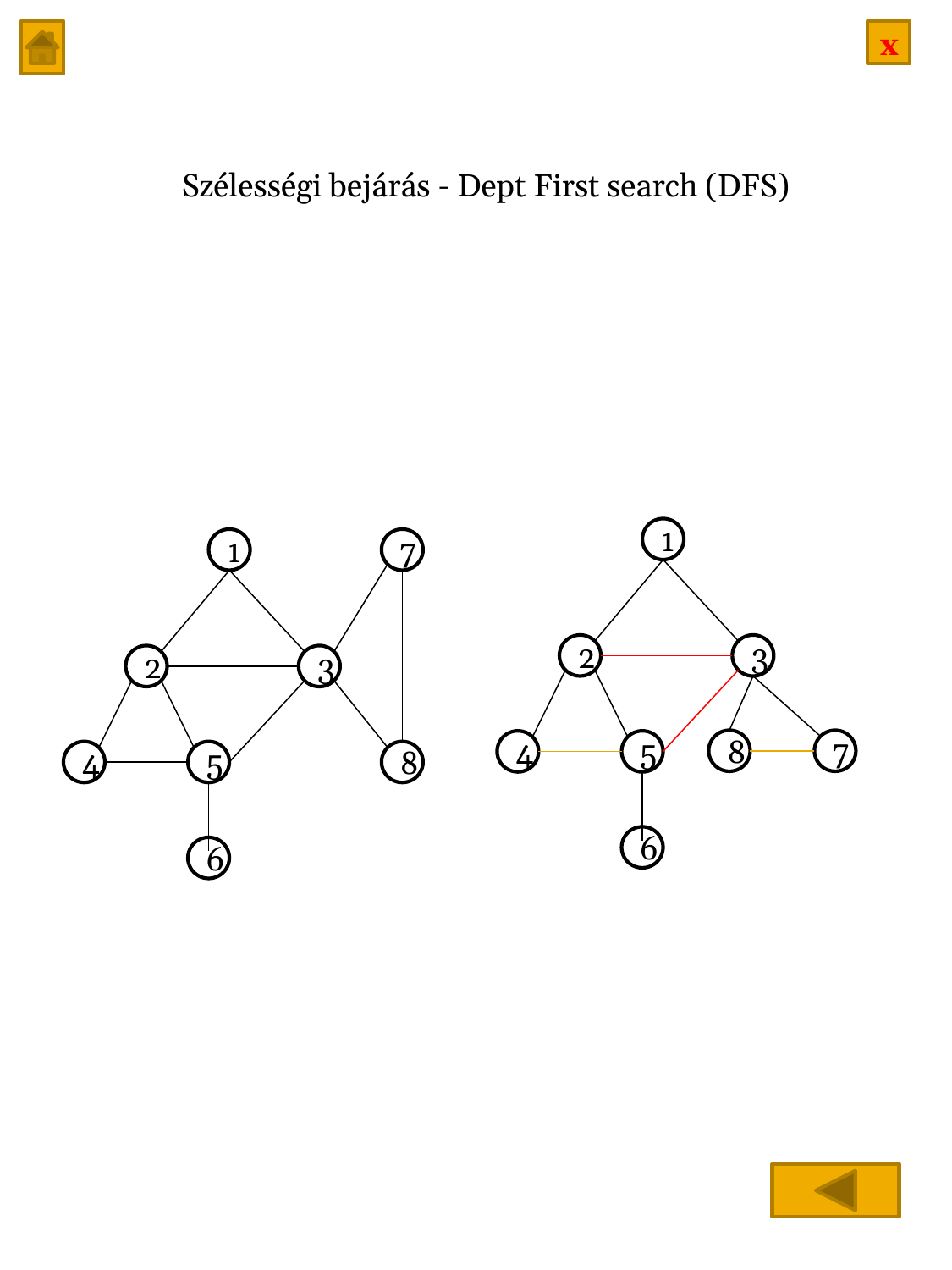

Szélességi bejárás - Dept First search (DFS)
1
1
7
2
3
2
3
8
7
4
5
4
5
8
6
6